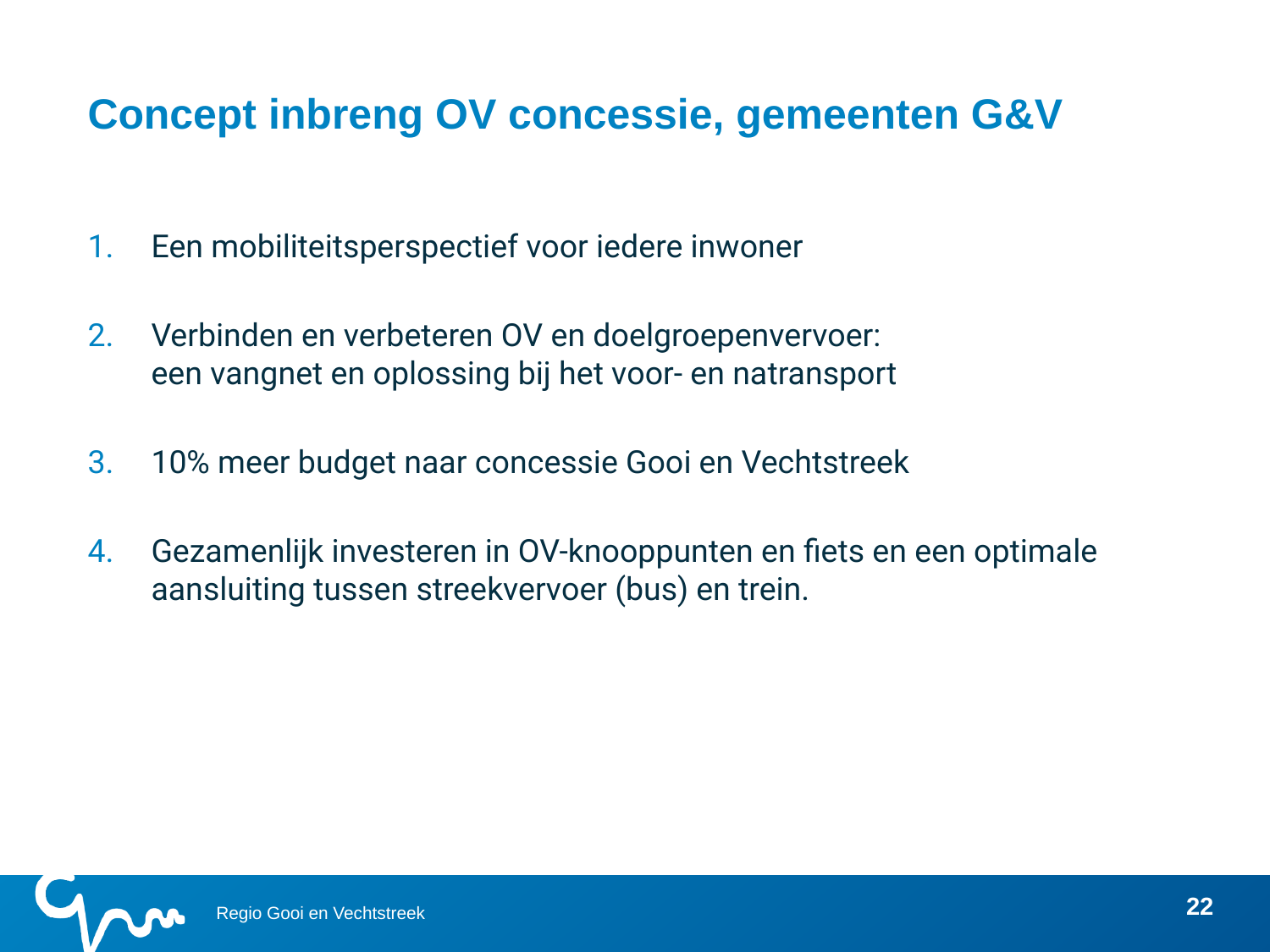

# Concept inbreng OV concessie, gemeenten G&V
Een mobiliteitsperspectief voor iedere inwoner

Verbinden en verbeteren OV en doelgroepenvervoer:
een vangnet en oplossing bij het voor- en natransport

10% meer budget naar concessie Gooi en Vechtstreek

Gezamenlijk investeren in OV-knooppunten en fiets en een optimale aansluiting tussen streekvervoer (bus) en trein.